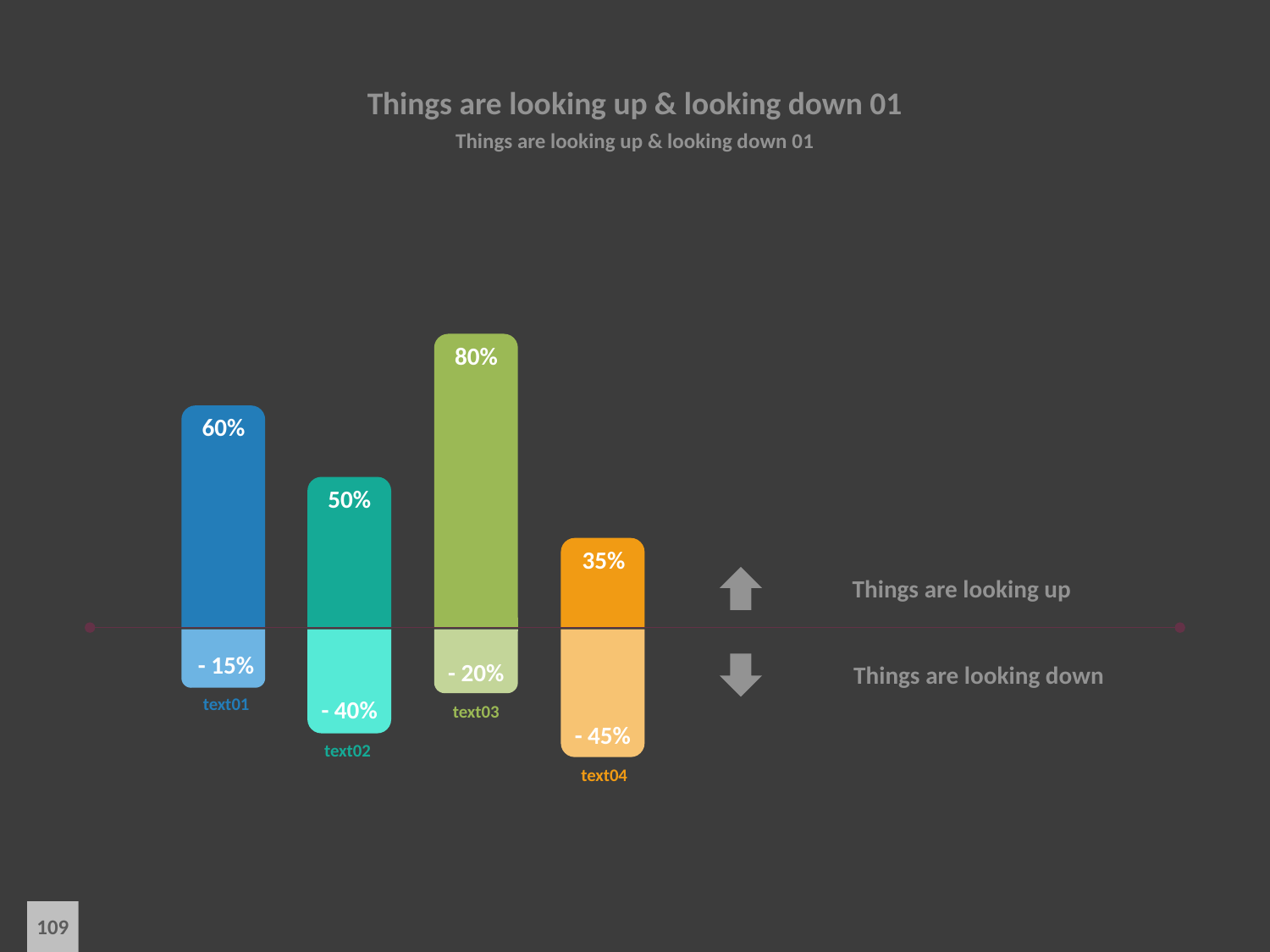

# Things are looking up & looking down 01
Things are looking up & looking down 01

80%

60%

50%

35%

Things are looking up

- 15%
- 20%

Things are looking down
text01
- 40%
text03
- 45%
text02
text04